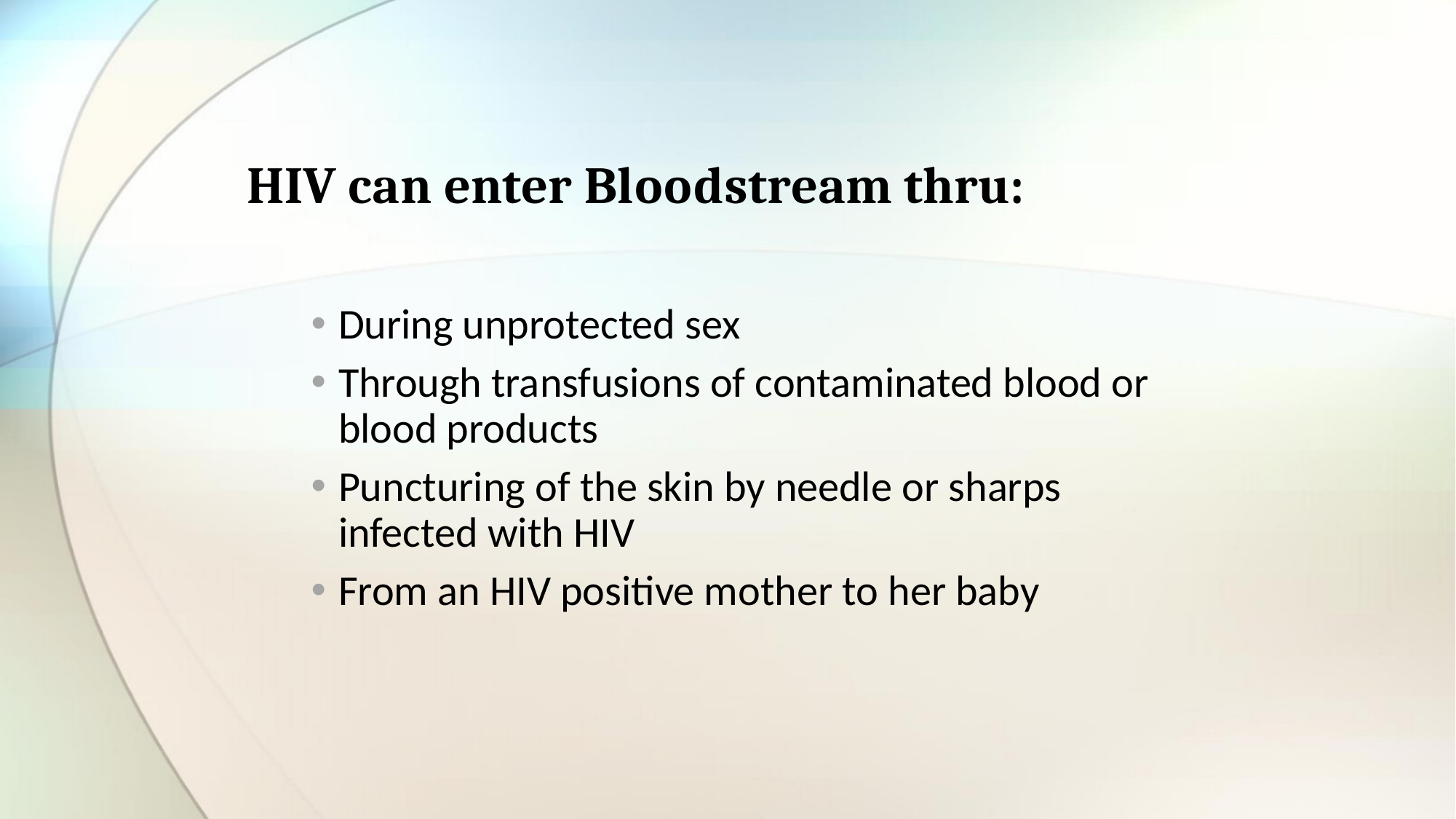

# HIV can enter Bloodstream thru:
During unprotected sex
Through transfusions of contaminated blood or blood products
Puncturing of the skin by needle or sharps infected with HIV
From an HIV positive mother to her baby